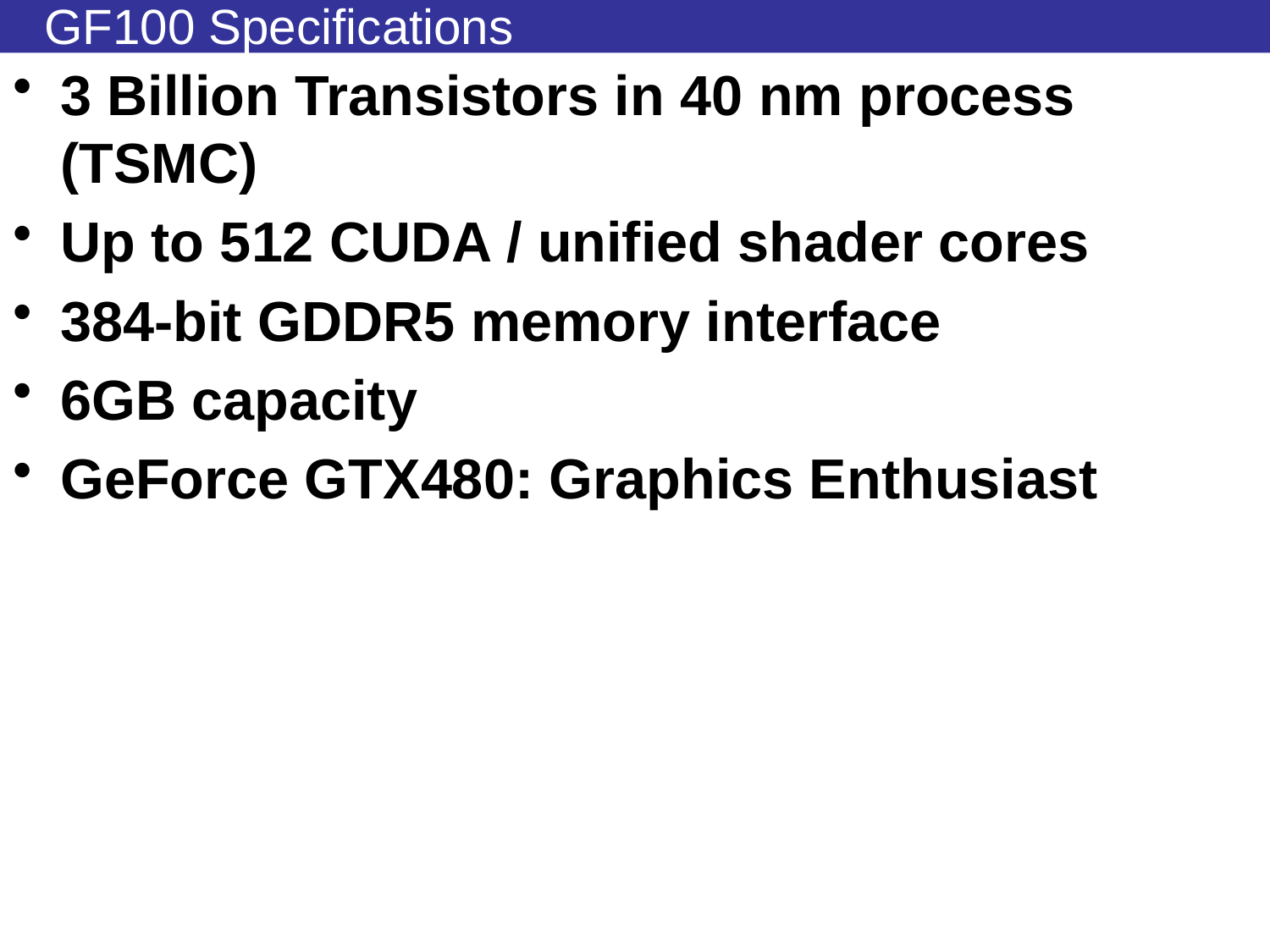

# GF100 Specifications
3 Billion Transistors in 40 nm process (TSMC)
Up to 512 CUDA / unified shader cores
384-bit GDDR5 memory interface
6GB capacity
GeForce GTX480: Graphics Enthusiast